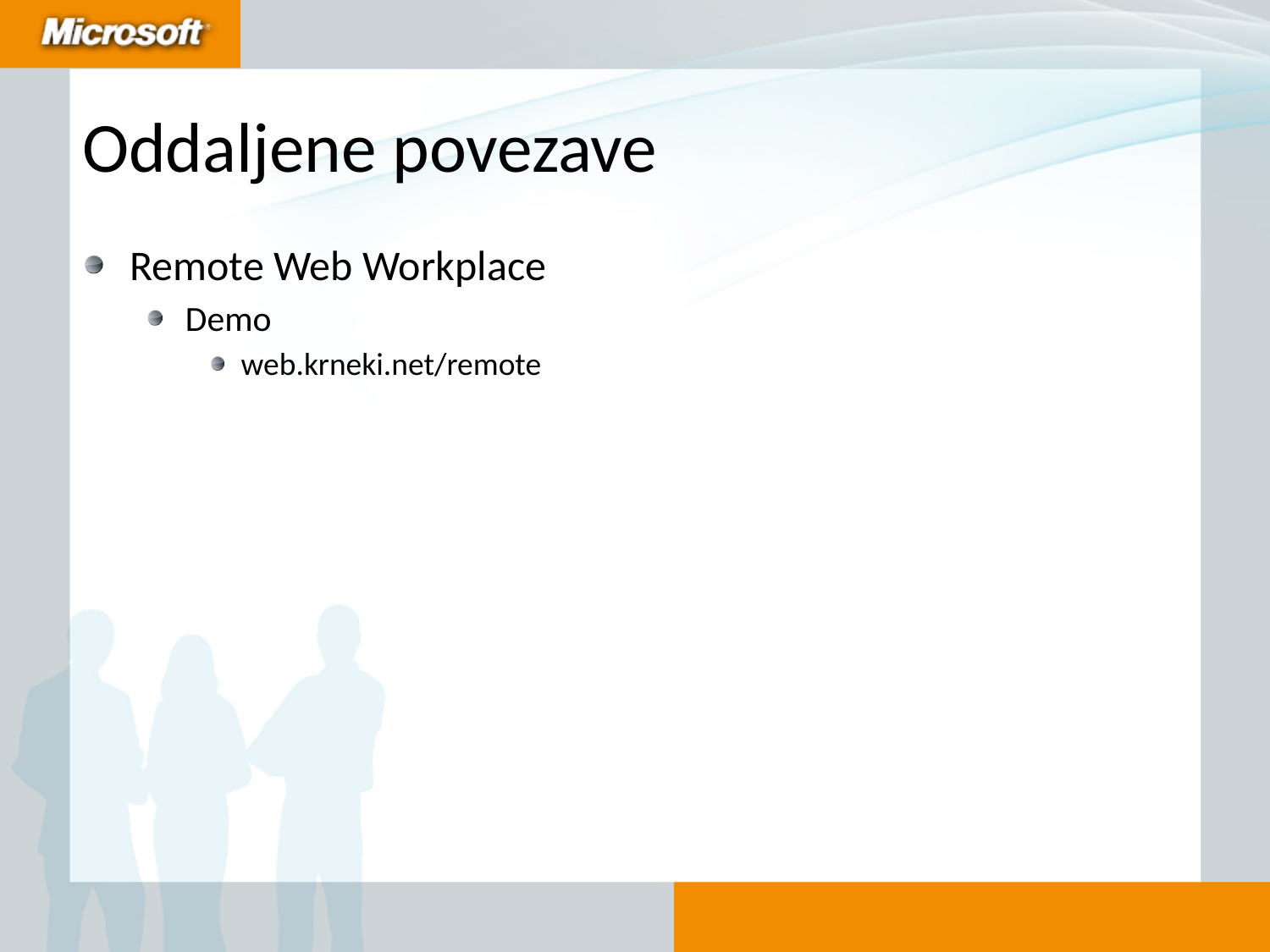

# Oddaljene povezave
Remote Web Workplace
Demo
web.krneki.net/remote